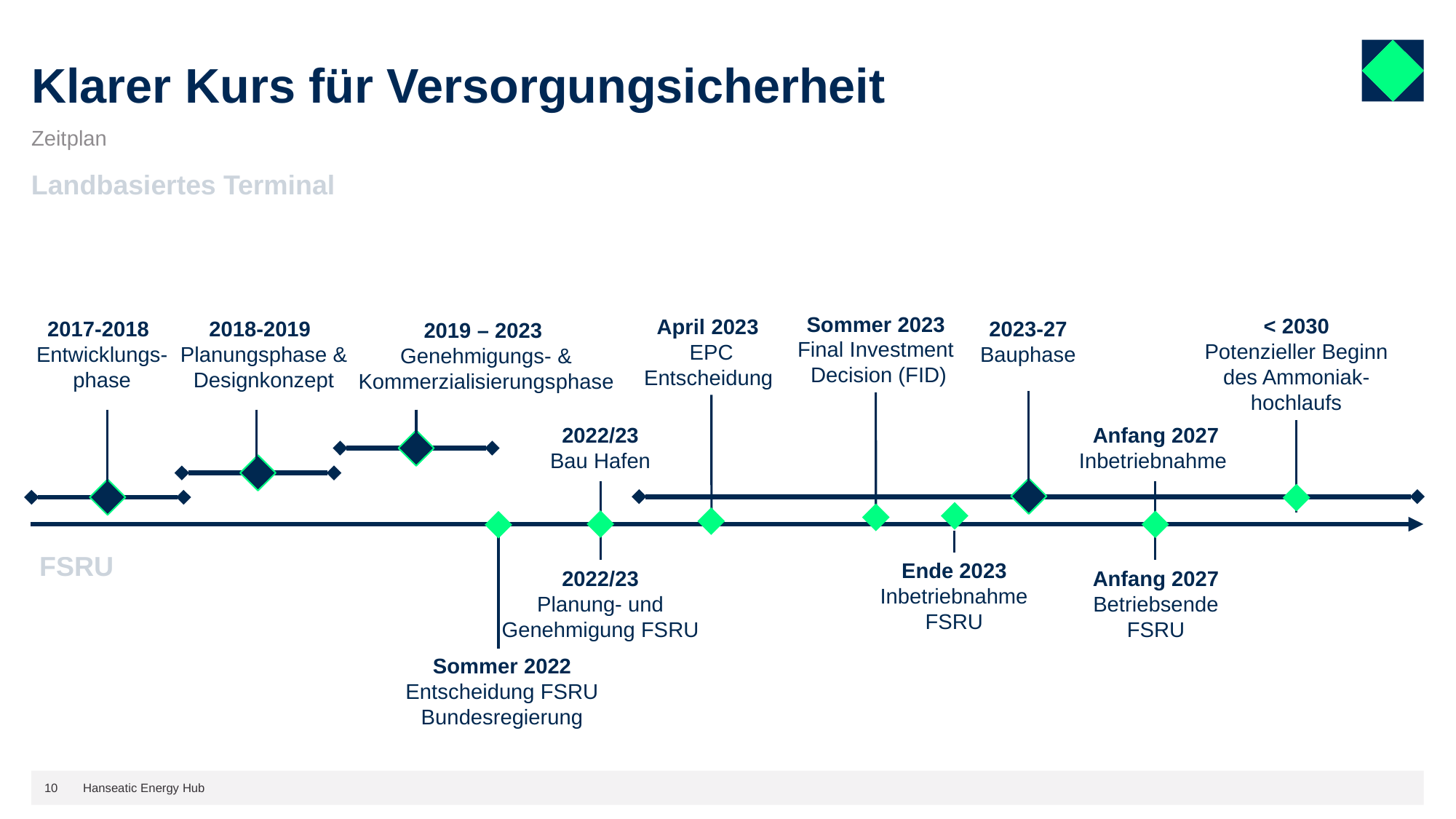

# Klarer Kurs für Versorgungsicherheit
Zeitplan

Landbasiertes Terminal

Sommer 2023
Final Investment
 Decision (FID)

< 2030
Potenzieller Beginn des Ammoniak-hochlaufs
April 2023
EPC Entscheidung
2017-2018
Entwicklungs-
phase
2023-27
Bauphase
2018-2019
Planungsphase & Designkonzept
2019 – 2023
Genehmigungs- & Kommerzialisierungsphase
2022/23
Bau Hafen
Anfang 2027
Inbetriebnahme

Ende 2023
Inbetriebnahme FSRU

FSRU

2022/23
Planung- und Genehmigung FSRU
Anfang 2027
Betriebsende FSRU
Sommer 2022
Entscheidung FSRU Bundesregierung
10
Hanseatic Energy Hub